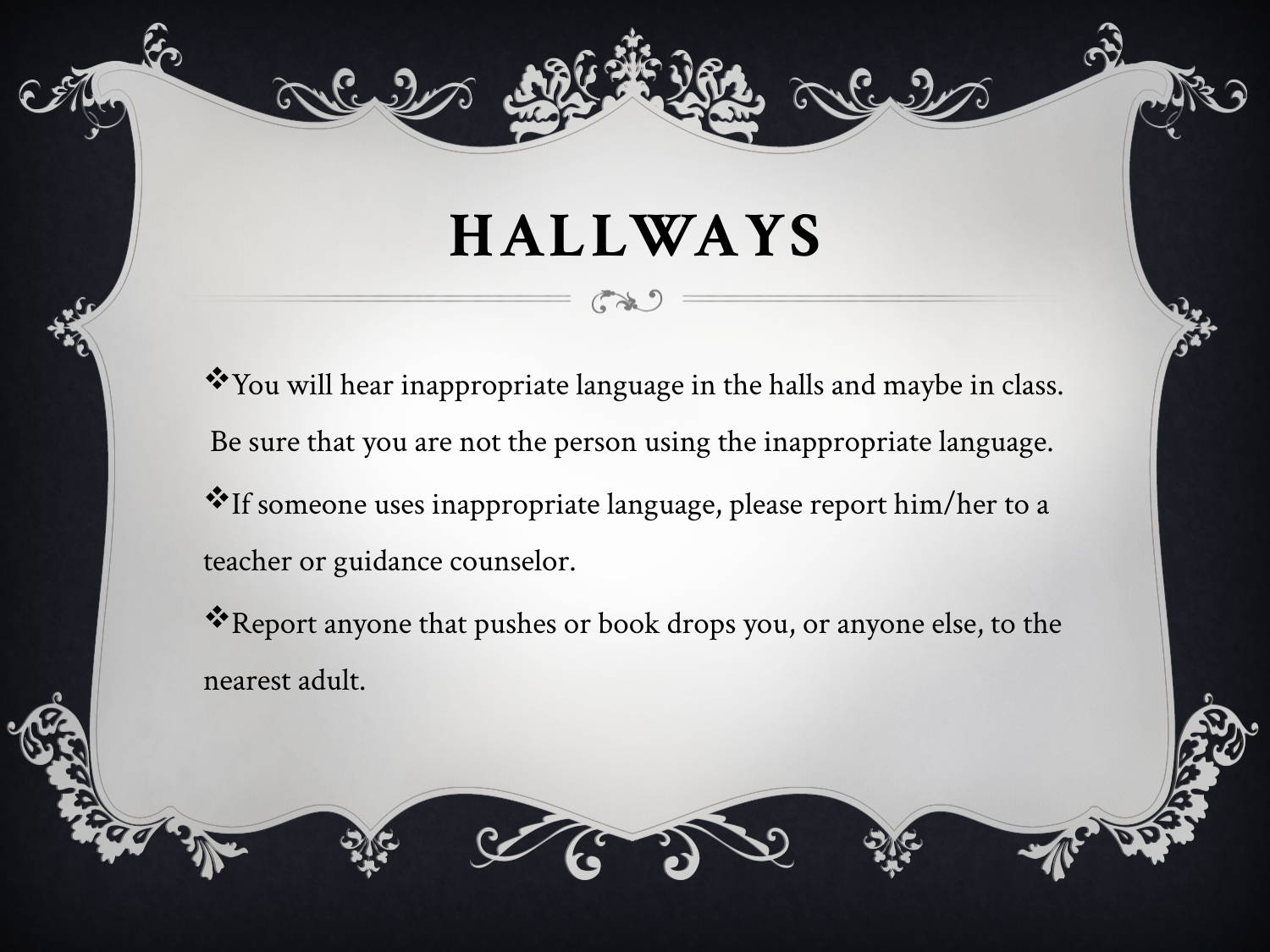

# Hallways
You will hear inappropriate language in the halls and maybe in class.  Be sure that you are not the person using the inappropriate language.
If someone uses inappropriate language, please report him/her to a teacher or guidance counselor.
Report anyone that pushes or book drops you, or anyone else, to the nearest adult.